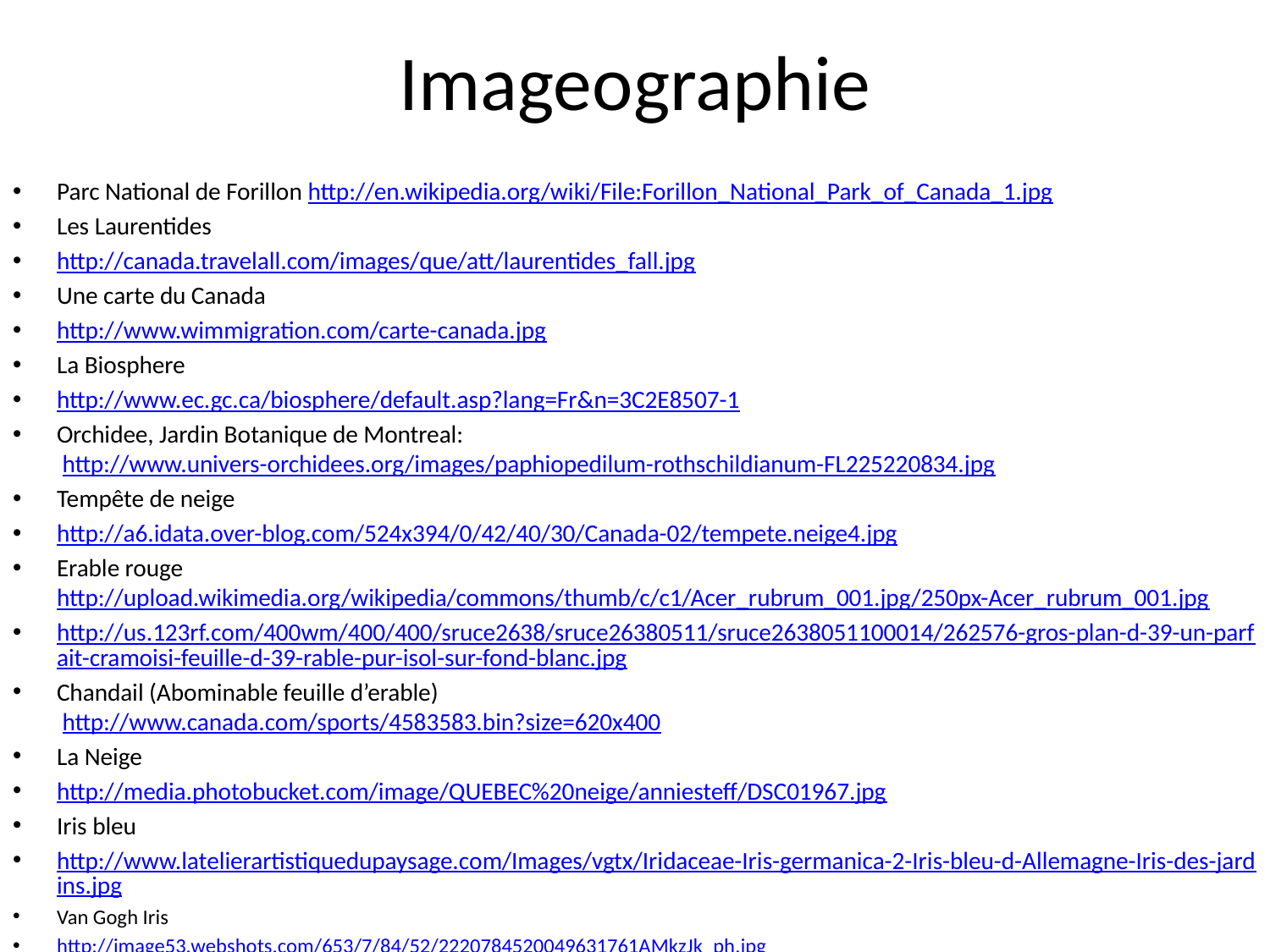

# Imageographie
Parc National de Forillon http://en.wikipedia.org/wiki/File:Forillon_National_Park_of_Canada_1.jpg
Les Laurentides
http://canada.travelall.com/images/que/att/laurentides_fall.jpg
Une carte du Canada
http://www.wimmigration.com/carte-canada.jpg
La Biosphere
http://www.ec.gc.ca/biosphere/default.asp?lang=Fr&n=3C2E8507-1
Orchidee, Jardin Botanique de Montreal:
 http://www.univers-orchidees.org/images/paphiopedilum-rothschildianum-FL225220834.jpg
Tempête de neige
http://a6.idata.over-blog.com/524x394/0/42/40/30/Canada-02/tempete.neige4.jpg
Erable rouge
http://upload.wikimedia.org/wikipedia/commons/thumb/c/c1/Acer_rubrum_001.jpg/250px-Acer_rubrum_001.jpg
http://us.123rf.com/400wm/400/400/sruce2638/sruce26380511/sruce2638051100014/262576-gros-plan-d-39-un-parfait-cramoisi-feuille-d-39-rable-pur-isol-sur-fond-blanc.jpg
Chandail (Abominable feuille d’erable)
 http://www.canada.com/sports/4583583.bin?size=620x400
La Neige
http://media.photobucket.com/image/QUEBEC%20neige/anniesteff/DSC01967.jpg
Iris bleu
http://www.latelierartistiquedupaysage.com/Images/vgtx/Iridaceae-Iris-germanica-2-Iris-bleu-d-Allemagne-Iris-des-jardins.jpg
Van Gogh Iris
http://image53.webshots.com/653/7/84/52/2220784520049631761AMkzJk_ph.jpg